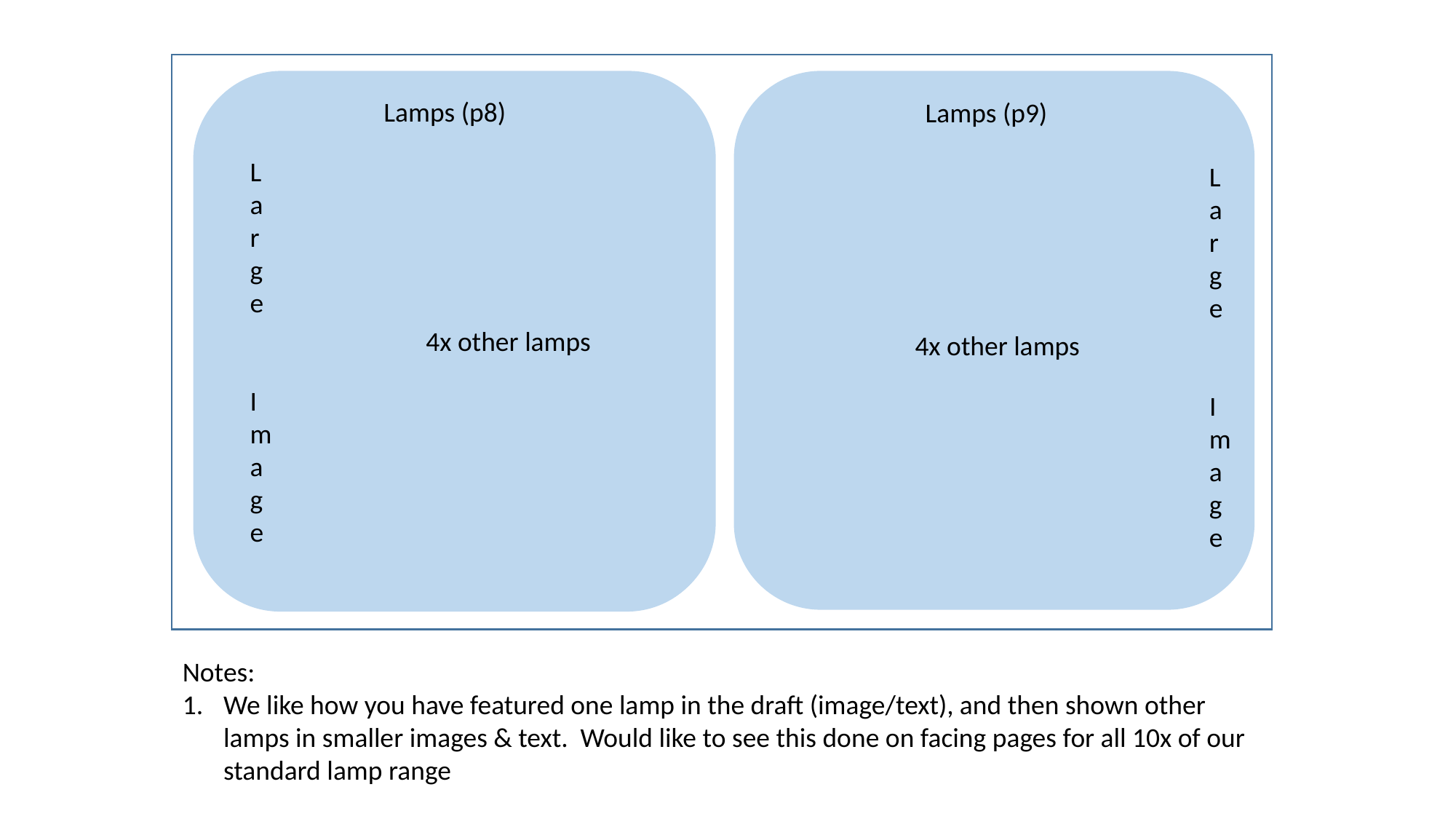

Lamps (p8)
Lamps (p9)
4x other lamps
4x other lamps
Large

Image
Large

Image
Notes:
We like how you have featured one lamp in the draft (image/text), and then shown other lamps in smaller images & text.  Would like to see this done on facing pages for all 10x of our standard lamp range